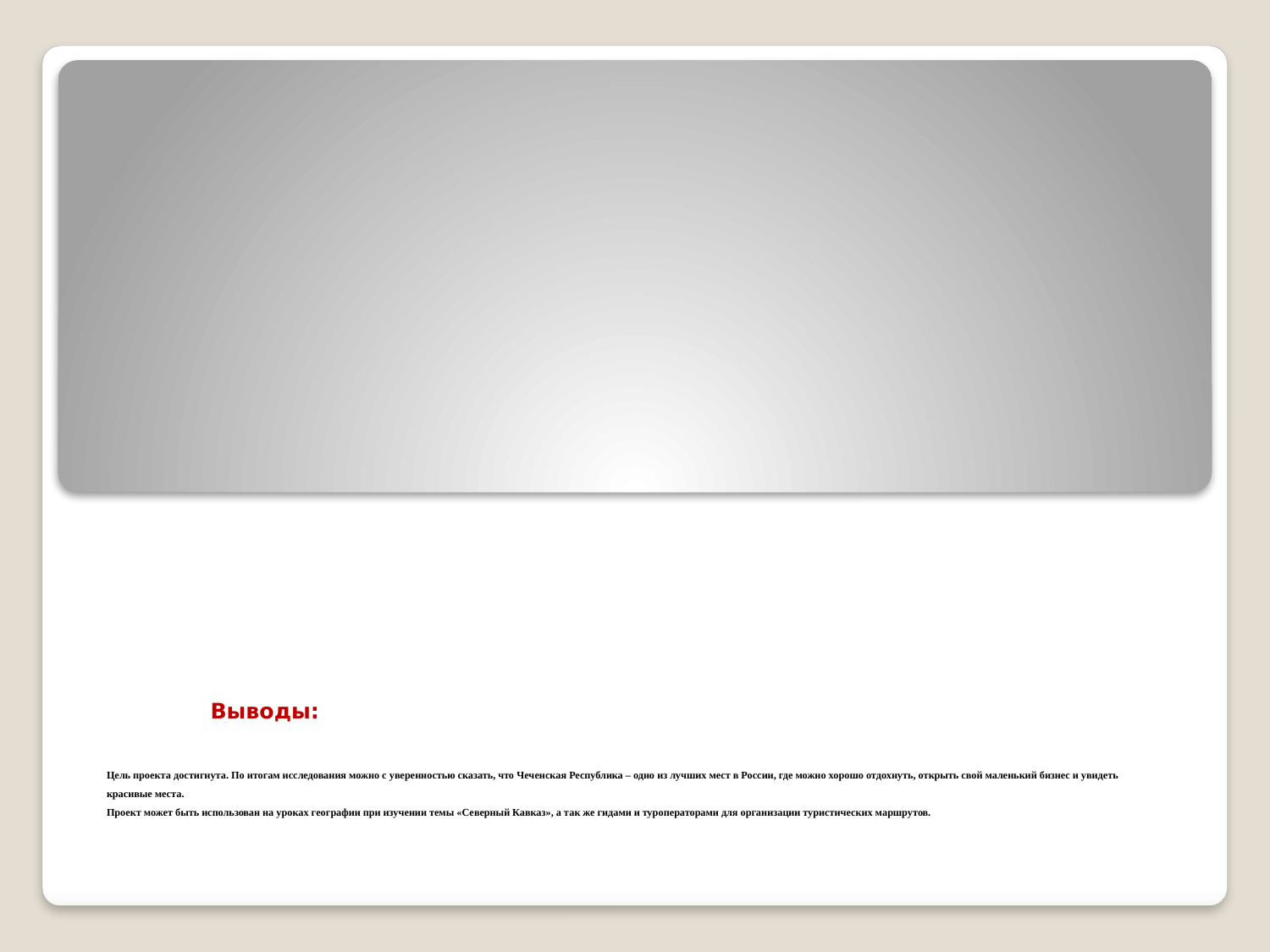

# Выводы: Цель проекта достигнута. По итогам исследования можно с уверенностью сказать, что Чеченская Республика – одно из лучших мест в России, где можно хорошо отдохнуть, открыть свой маленький бизнес и увидеть красивые места. Проект может быть использован на уроках географии при изучении темы «Северный Кавказ», а так же гидами и туроператорами для организации туристических маршрутов.